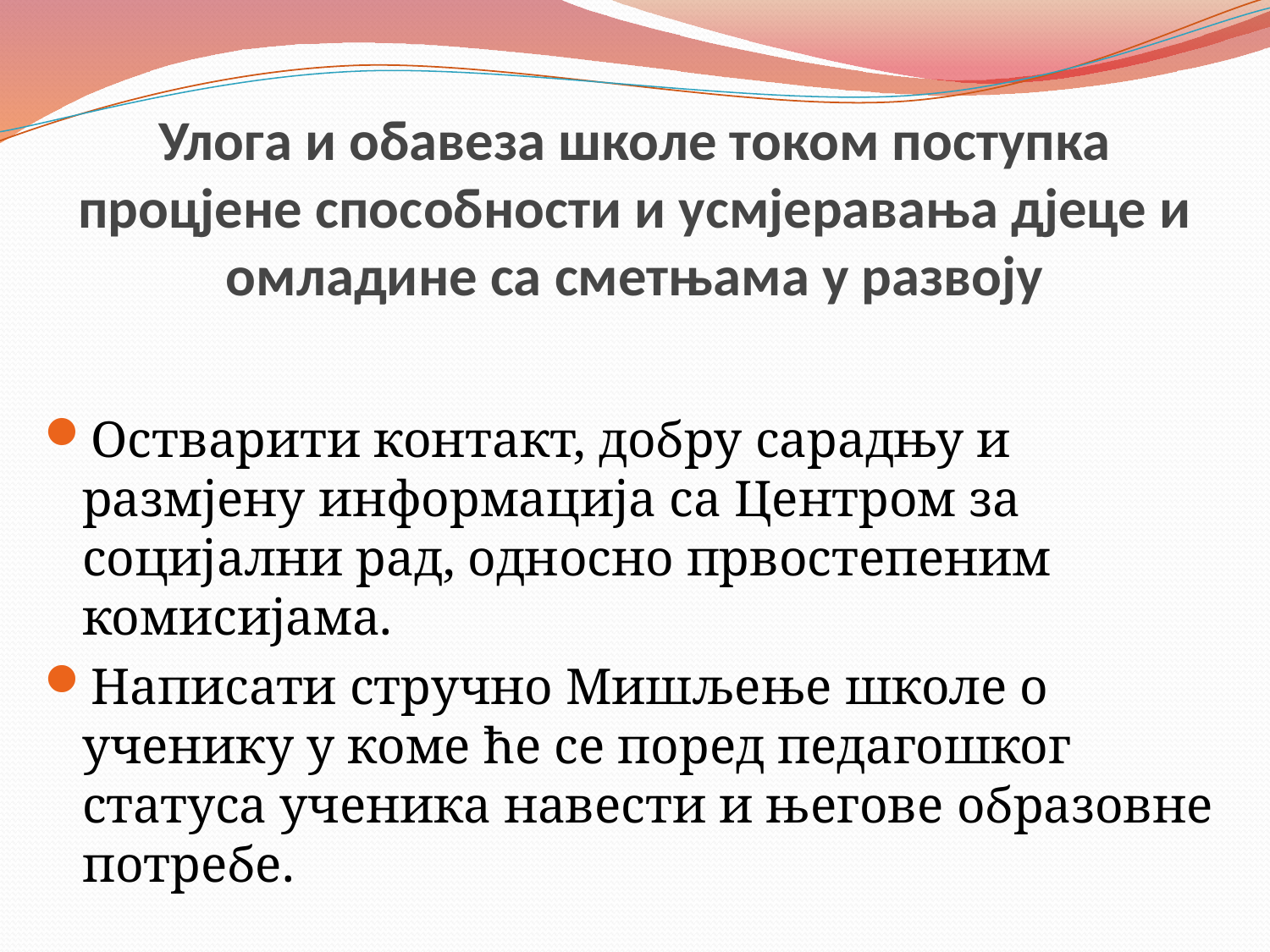

# Улога и обавеза школе током поступка процјене способности и усмјеравања дјеце и омладине са сметњама у развоју
Остварити контакт, добру сарадњу и размјену информација са Центром за социјални рад, односно првостепеним комисијама.
Написати стручно Мишљење школе о ученику у коме ће се поред педагошког статуса ученика навести и његове образовне потребе.